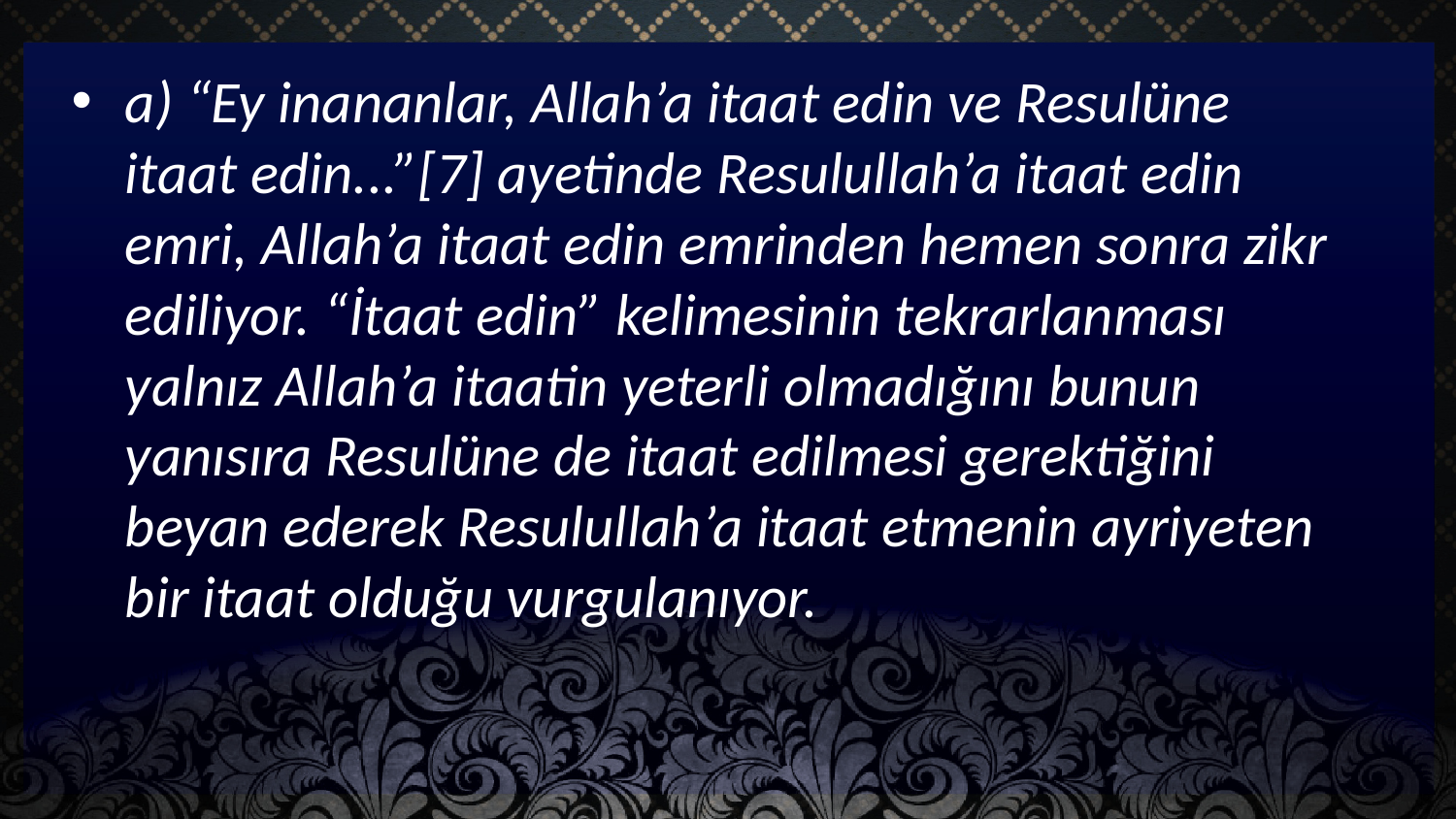

a) “Ey inananlar, Allah’a itaat edin ve Resulüne itaat edin...”[7] ayetinde Resulullah’a itaat edin emri, Allah’a itaat edin emrinden hemen sonra zikr ediliyor. “İtaat edin” kelimesinin tekrarlanması yalnız Allah’a itaatin yeterli olmadığını bunun yanısıra Resulüne de itaat edilmesi gerektiğini beyan ederek Resulullah’a itaat etmenin ayriyeten bir itaat olduğu vurgulanıyor.